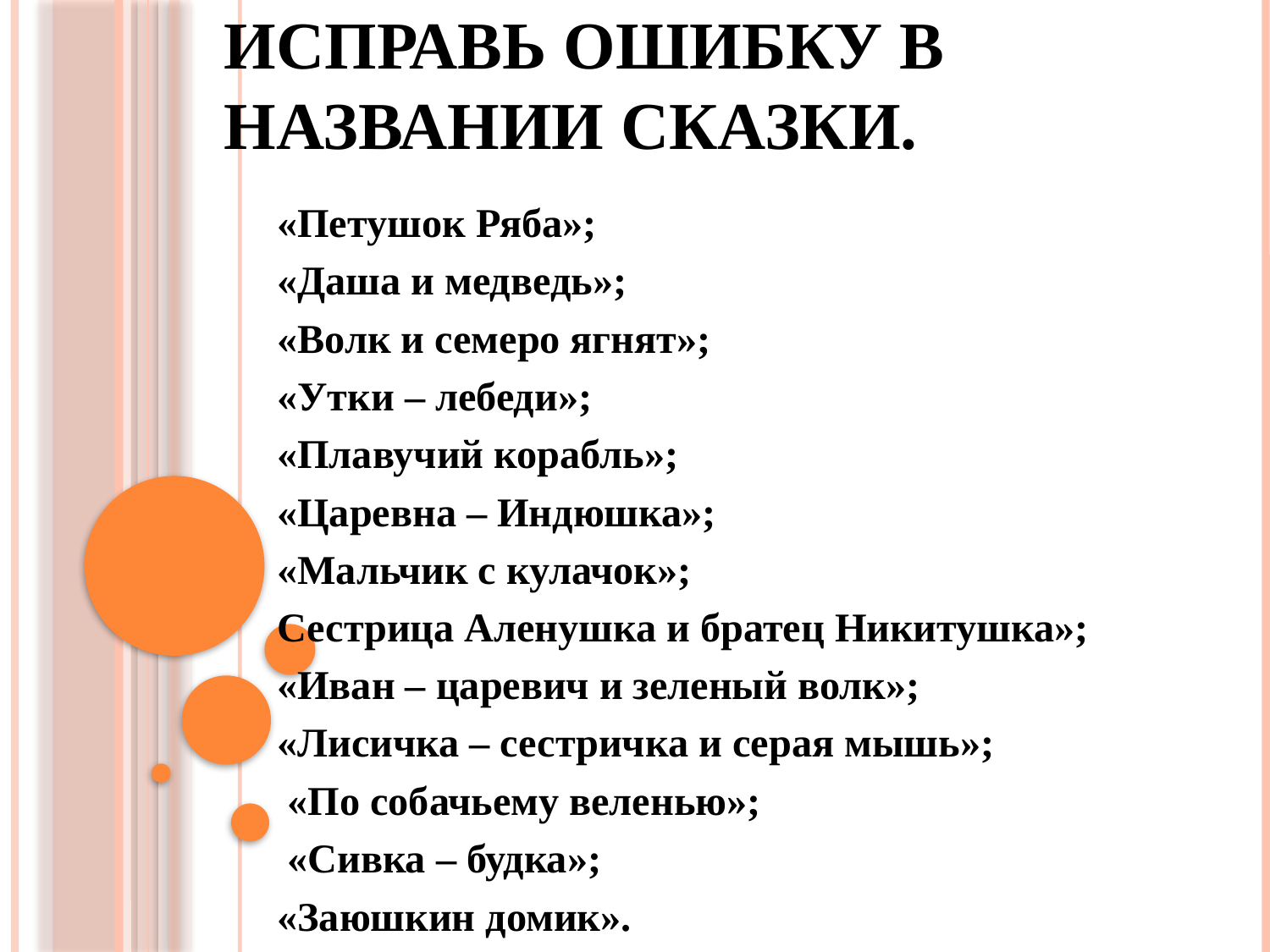

# Исправь ошибку в названии сказки.
«Петушок Ряба»;
«Даша и медведь»;
«Волк и семеро ягнят»;
«Утки – лебеди»;
«Плавучий корабль»;
«Царевна – Индюшка»;
«Мальчик с кулачок»;
Сестрица Аленушка и братец Никитушка»;
«Иван – царевич и зеленый волк»;
«Лисичка – сестричка и серая мышь»;
 «По собачьему веленью»;
 «Сивка – будка»;
«Заюшкин домик».